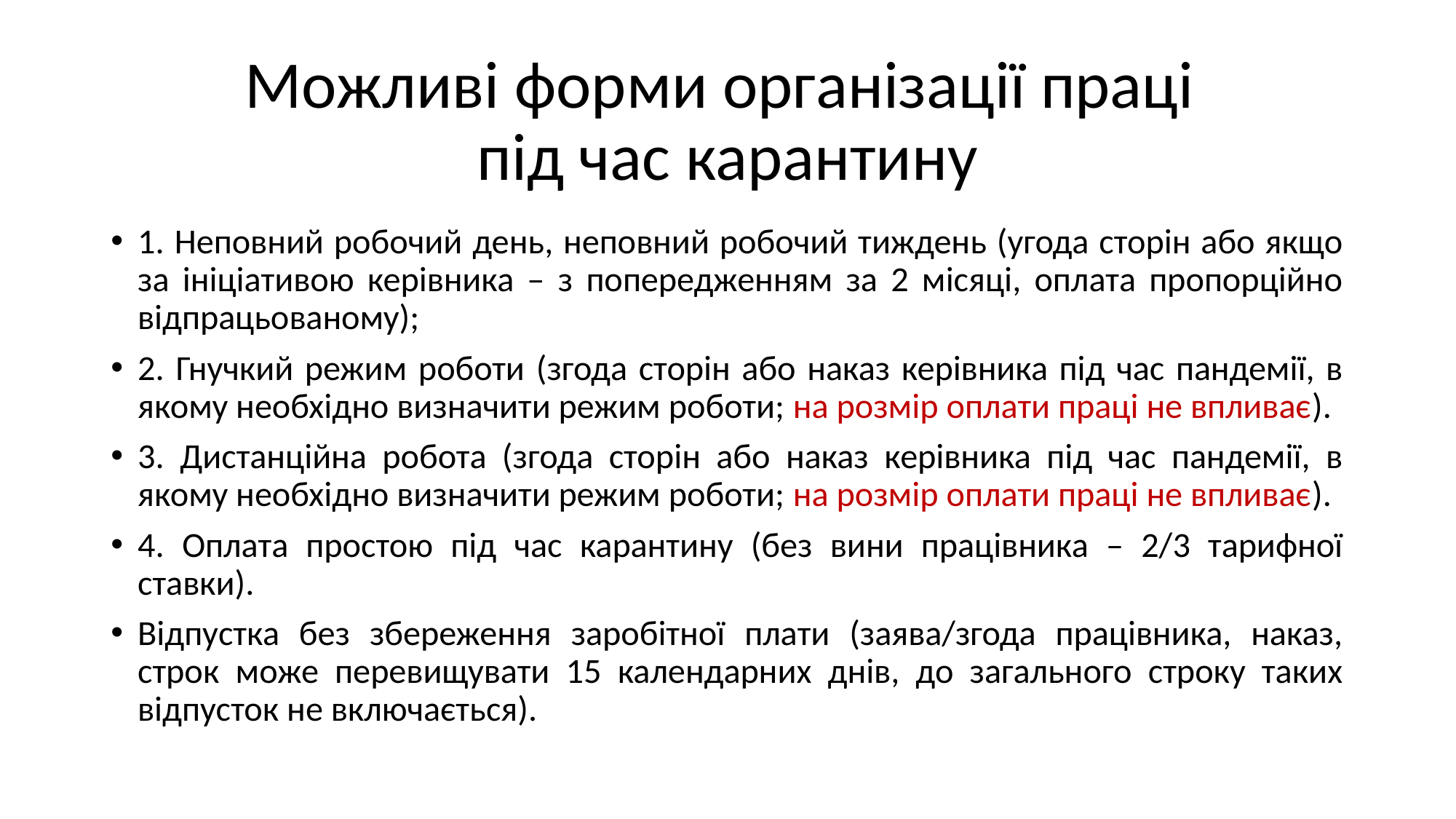

# Можливі форми організації праці під час карантину
1. Неповний робочий день, неповний робочий тиждень (угода сторін або якщо за ініціативою керівника – з попередженням за 2 місяці, оплата пропорційно відпрацьованому);
2. Гнучкий режим роботи (згода сторін або наказ керівника під час пандемії, в якому необхідно визначити режим роботи; на розмір оплати праці не впливає).
3. Дистанційна робота (згода сторін або наказ керівника під час пандемії, в якому необхідно визначити режим роботи; на розмір оплати праці не впливає).
4. Оплата простою під час карантину (без вини працівника – 2/3 тарифної ставки).
Відпустка без збереження заробітної плати (заява/згода працівника, наказ, строк може перевищувати 15 календарних днів, до загального строку таких відпусток не включається).